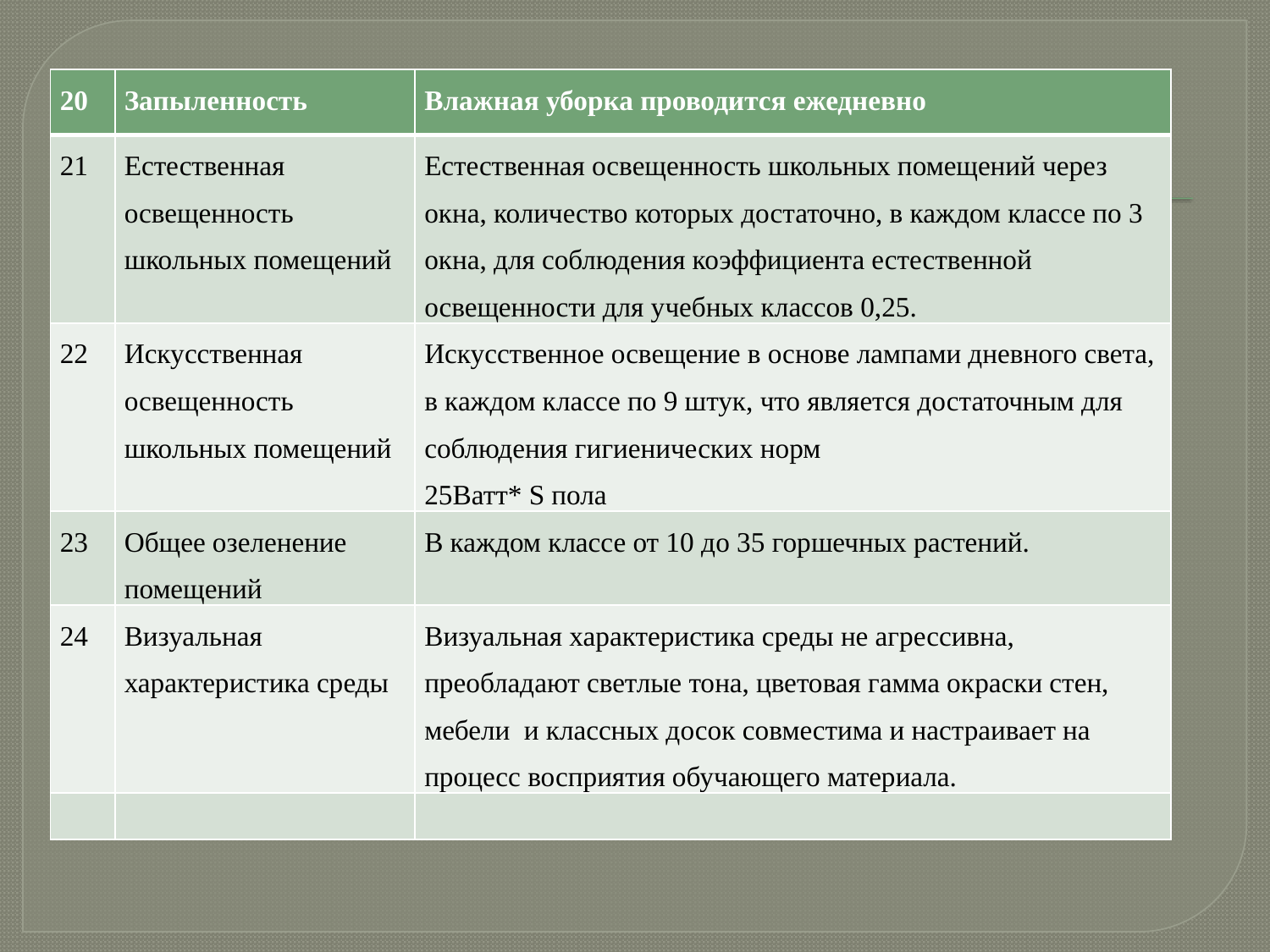

| 20 | Запыленность | Влажная уборка проводится ежедневно |
| --- | --- | --- |
| 21 | Естественная освещенность школьных помещений | Естественная освещенность школьных помещений через окна, количество которых достаточно, в каждом классе по 3 окна, для соблюдения коэффициента естественной освещенности для учебных классов 0,25. |
| 22 | Искусственная освещенность школьных помещений | Искусственное освещение в основе лампами дневного света, в каждом классе по 9 штук, что является достаточным для соблюдения гигиенических норм 25Ватт\* S пола |
| 23 | Общее озеленение помещений | В каждом классе от 10 до 35 горшечных растений. |
| 24 | Визуальная характеристика среды | Визуальная характеристика среды не агрессивна, преобладают светлые тона, цветовая гамма окраски стен, мебели и классных досок совместима и настраивает на процесс восприятия обучающего материала. |
|  |  |  |